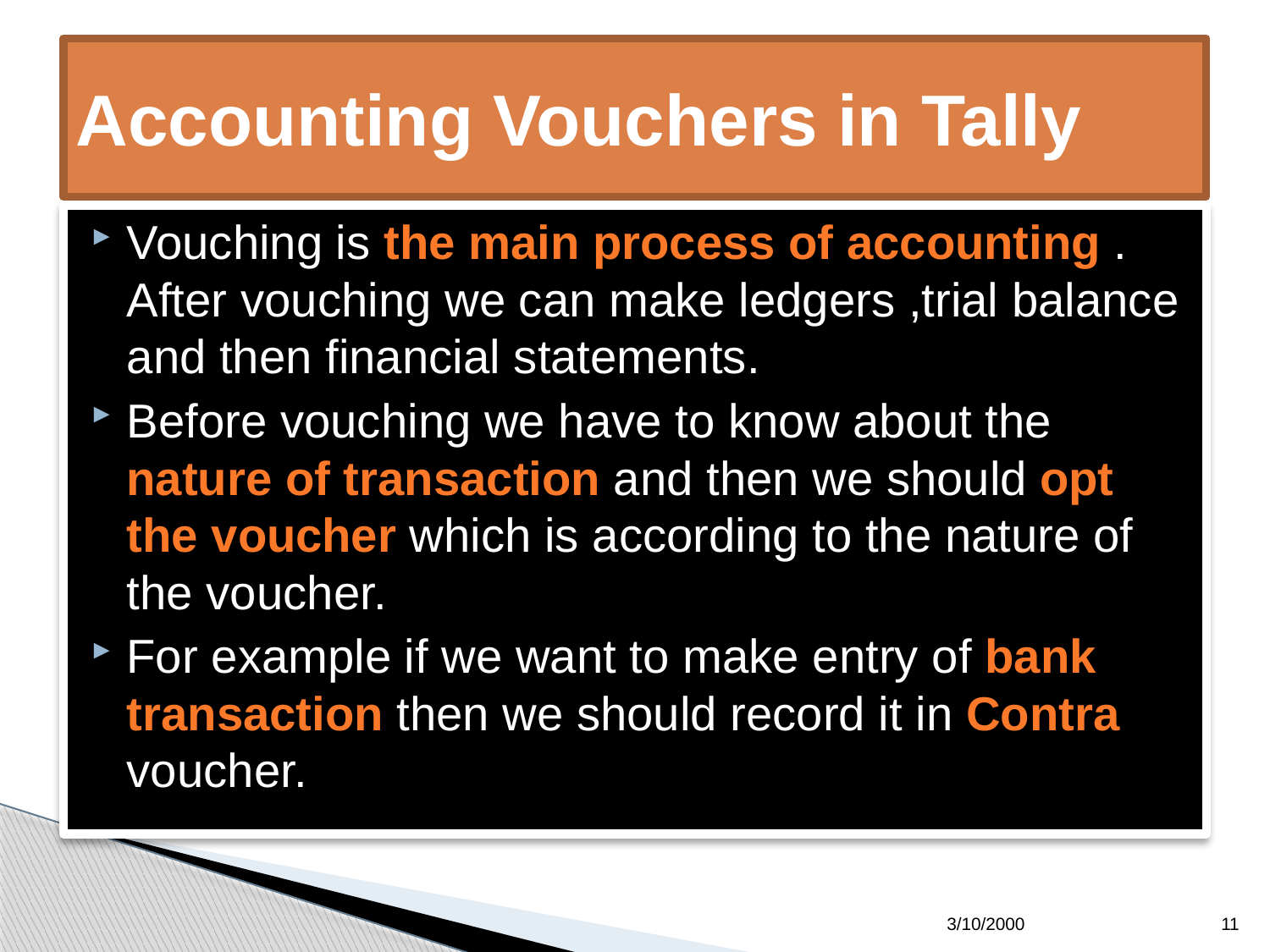

# Accounting Vouchers in Tally
Vouching is the main process of accounting . After vouching we can make ledgers ,trial balance and then financial statements.
Before vouching we have to know about the nature of transaction and then we should opt the voucher which is according to the nature of the voucher.
For example if we want to make entry of bank transaction then we should record it in Contra voucher.
3/10/2000
11